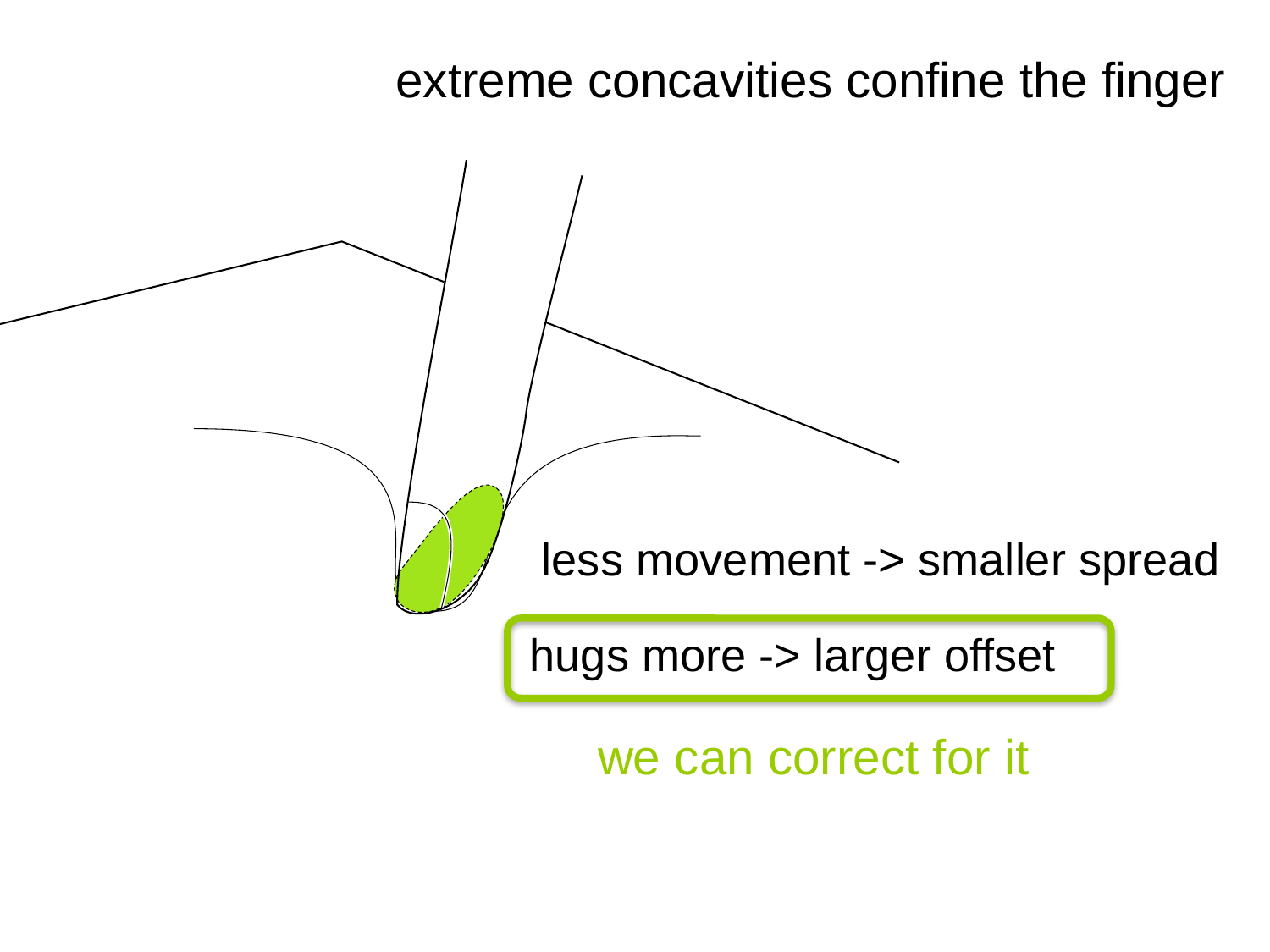

extreme concavities confine the finger

less movement -> smaller spread

hugs more -> larger offset
we can correct for it